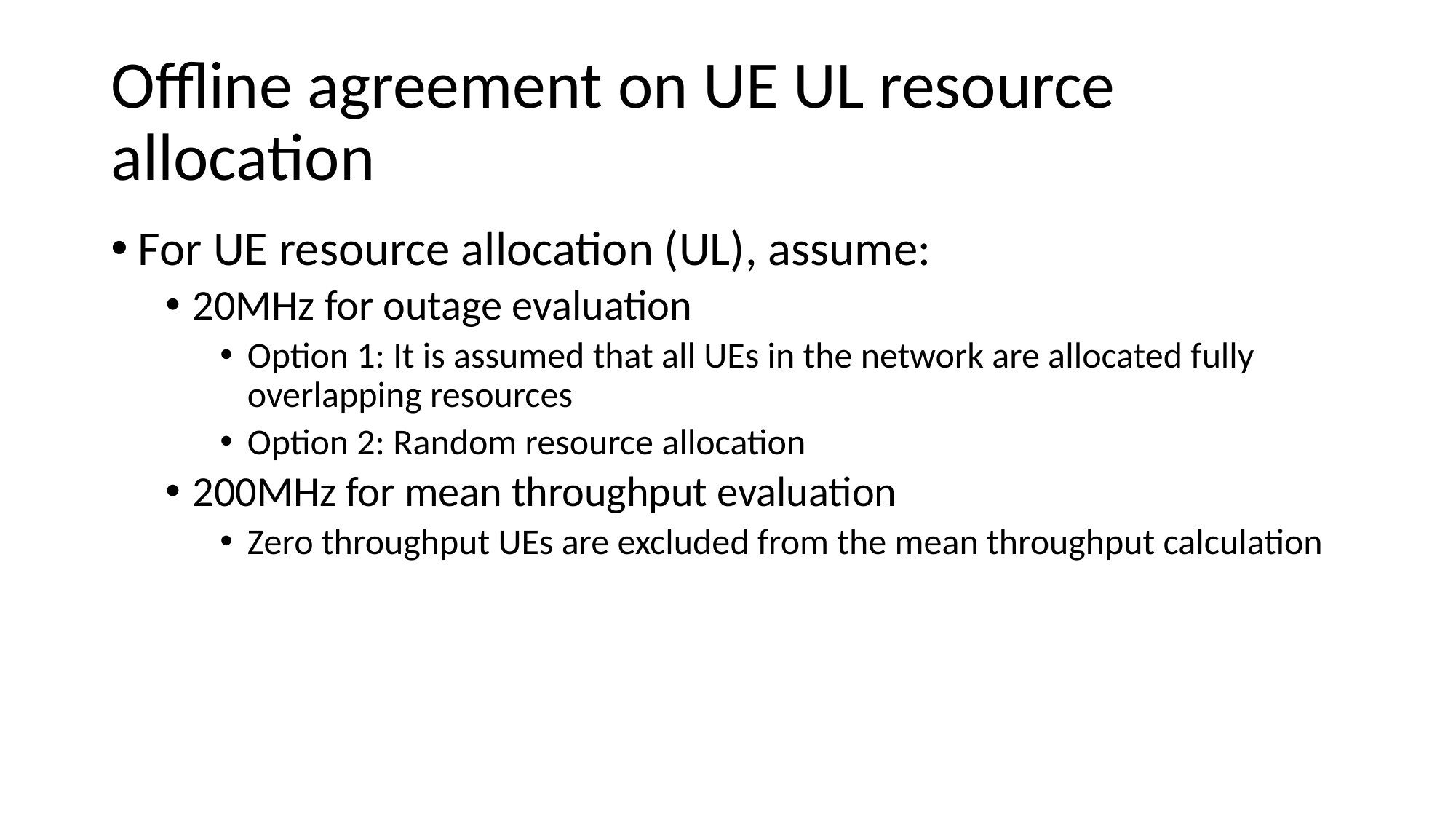

# Offline agreement on UE UL resource allocation
For UE resource allocation (UL), assume:
20MHz for outage evaluation
Option 1: It is assumed that all UEs in the network are allocated fully overlapping resources
Option 2: Random resource allocation
200MHz for mean throughput evaluation
Zero throughput UEs are excluded from the mean throughput calculation